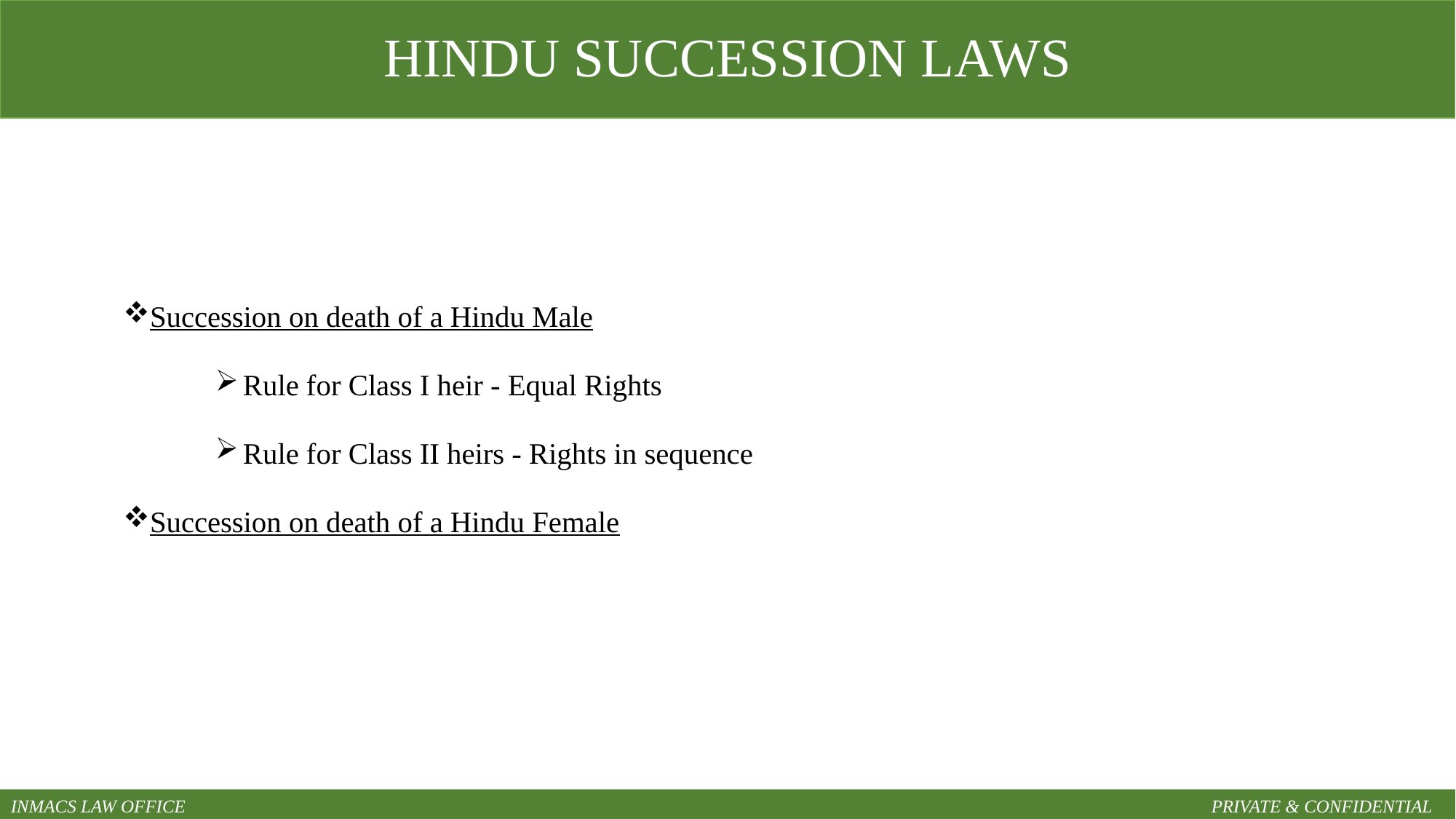

HINDU SUCCESSION LAWS
#
Succession on death of a Hindu Male
Rule for Class I heir - Equal Rights
Rule for Class II heirs - Rights in sequence
Succession on death of a Hindu Female
INMACS LAW OFFICE										PRIVATE & CONFIDENTIAL